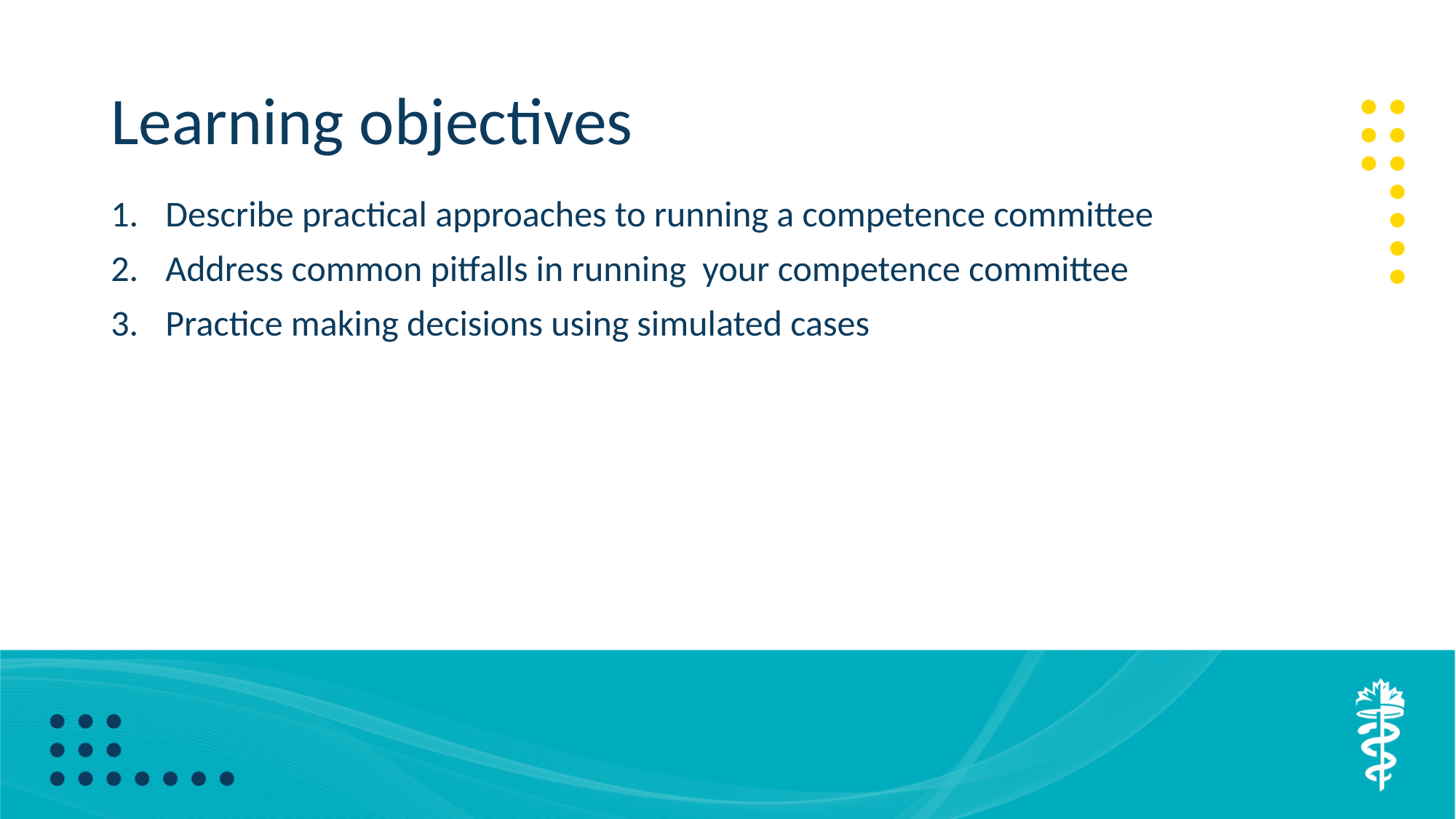

# Learning objectives
Describe practical approaches to running a competence committee
Address common pitfalls in running  your competence committee
Practice making decisions using simulated cases